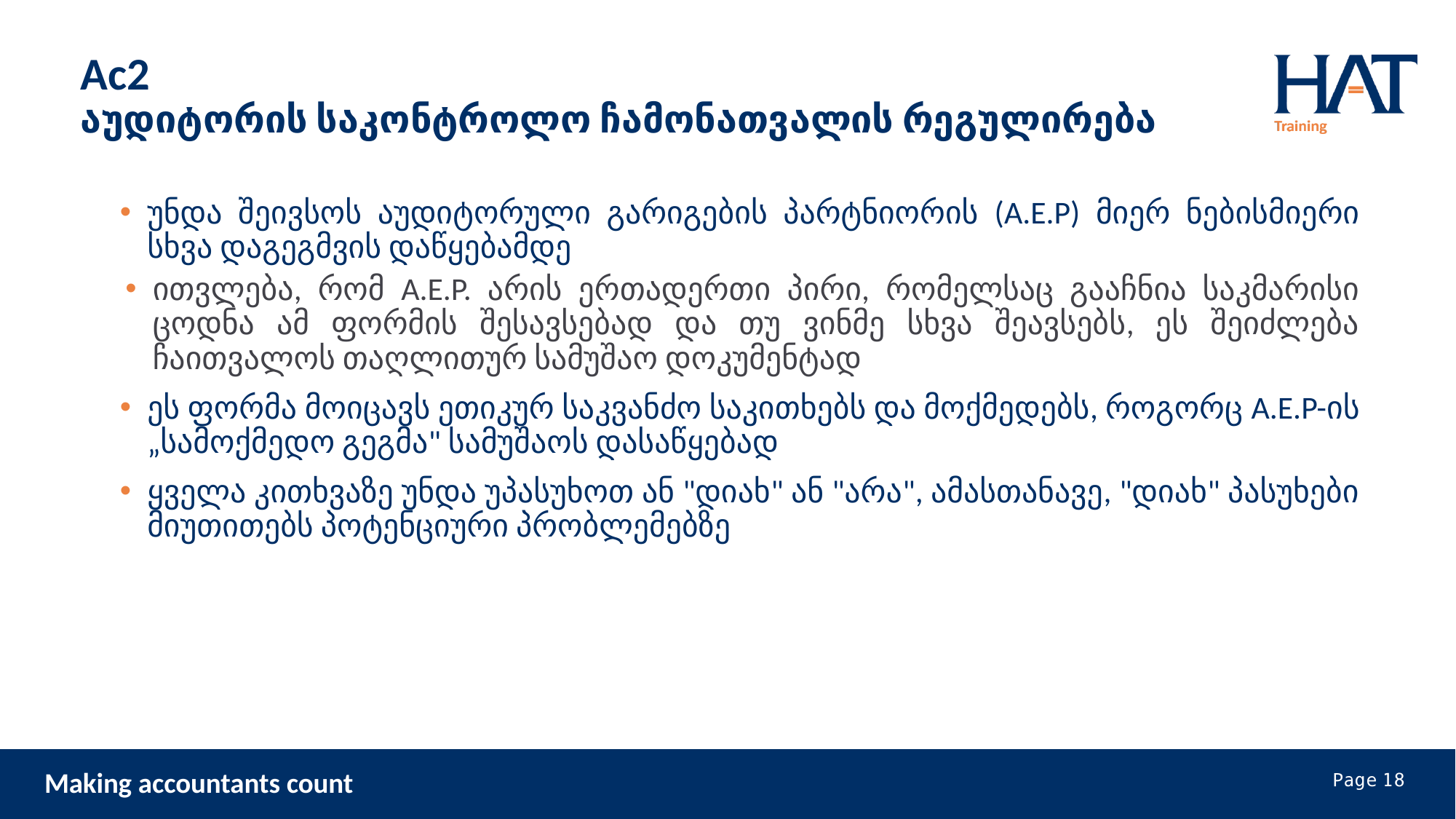

# Ac2 აუდიტორის საკონტროლო ჩამონათვალის რეგულირება
უნდა შეივსოს აუდიტორული გარიგების პარტნიორის (A.E.P) მიერ ნებისმიერი სხვა დაგეგმვის დაწყებამდე
ითვლება, რომ A.E.P. არის ერთადერთი პირი, რომელსაც გააჩნია საკმარისი ცოდნა ამ ფორმის შესავსებად და თუ ვინმე სხვა შეავსებს, ეს შეიძლება ჩაითვალოს თაღლითურ სამუშაო დოკუმენტად
ეს ფორმა მოიცავს ეთიკურ საკვანძო საკითხებს და მოქმედებს, როგორც A.E.P-ის „სამოქმედო გეგმა" სამუშაოს დასაწყებად
ყველა კითხვაზე უნდა უპასუხოთ ან "დიახ" ან "არა", ამასთანავე, "დიახ" პასუხები მიუთითებს პოტენციური პრობლემებზე
18